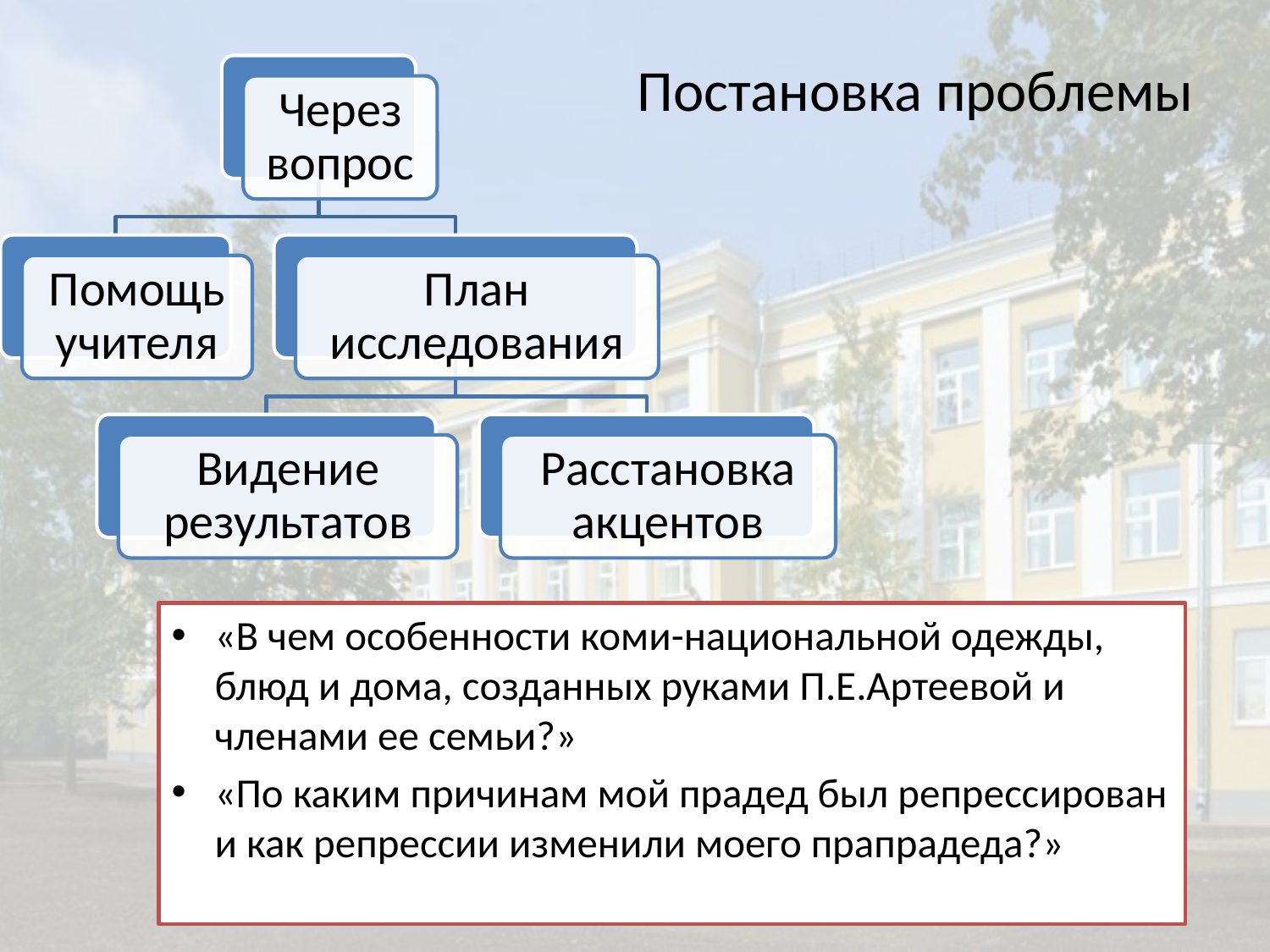

Через вопрос
Помощь учителя
План исследования
Видение результатов
Расстановка акцентов
# Постановка проблемы
«В чем особенности коми-национальной одежды, блюд и дома, созданных руками П.Е.Артеевой и членами ее семьи?»
«По каким причинам мой прадед был репрессирован и как репрессии изменили моего прапрадеда?»